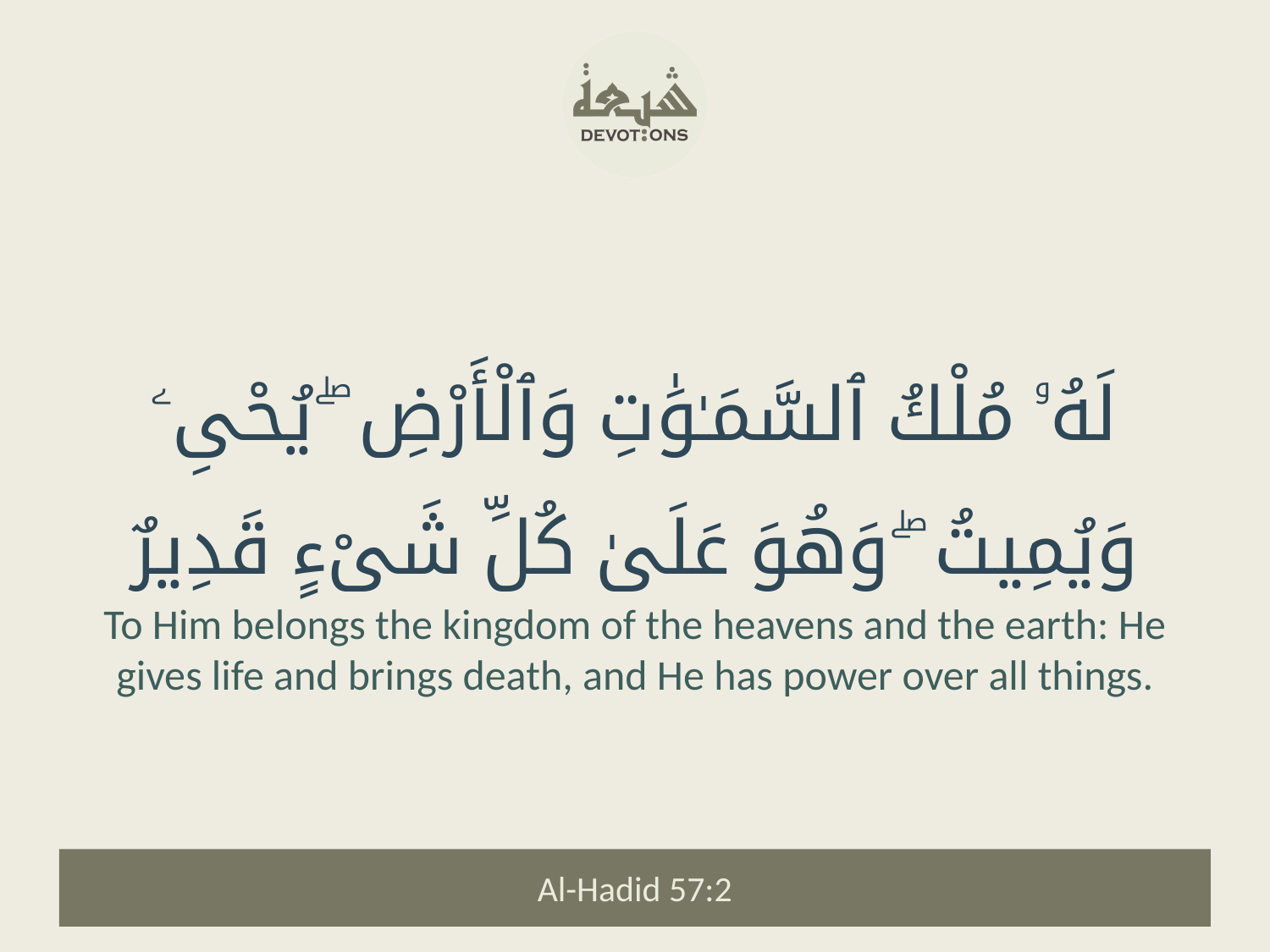

لَهُۥ مُلْكُ ٱلسَّمَـٰوَٰتِ وَٱلْأَرْضِ ۖ يُحْىِۦ وَيُمِيتُ ۖ وَهُوَ عَلَىٰ كُلِّ شَىْءٍ قَدِيرٌ
To Him belongs the kingdom of the heavens and the earth: He gives life and brings death, and He has power over all things.
Al-Hadid 57:2